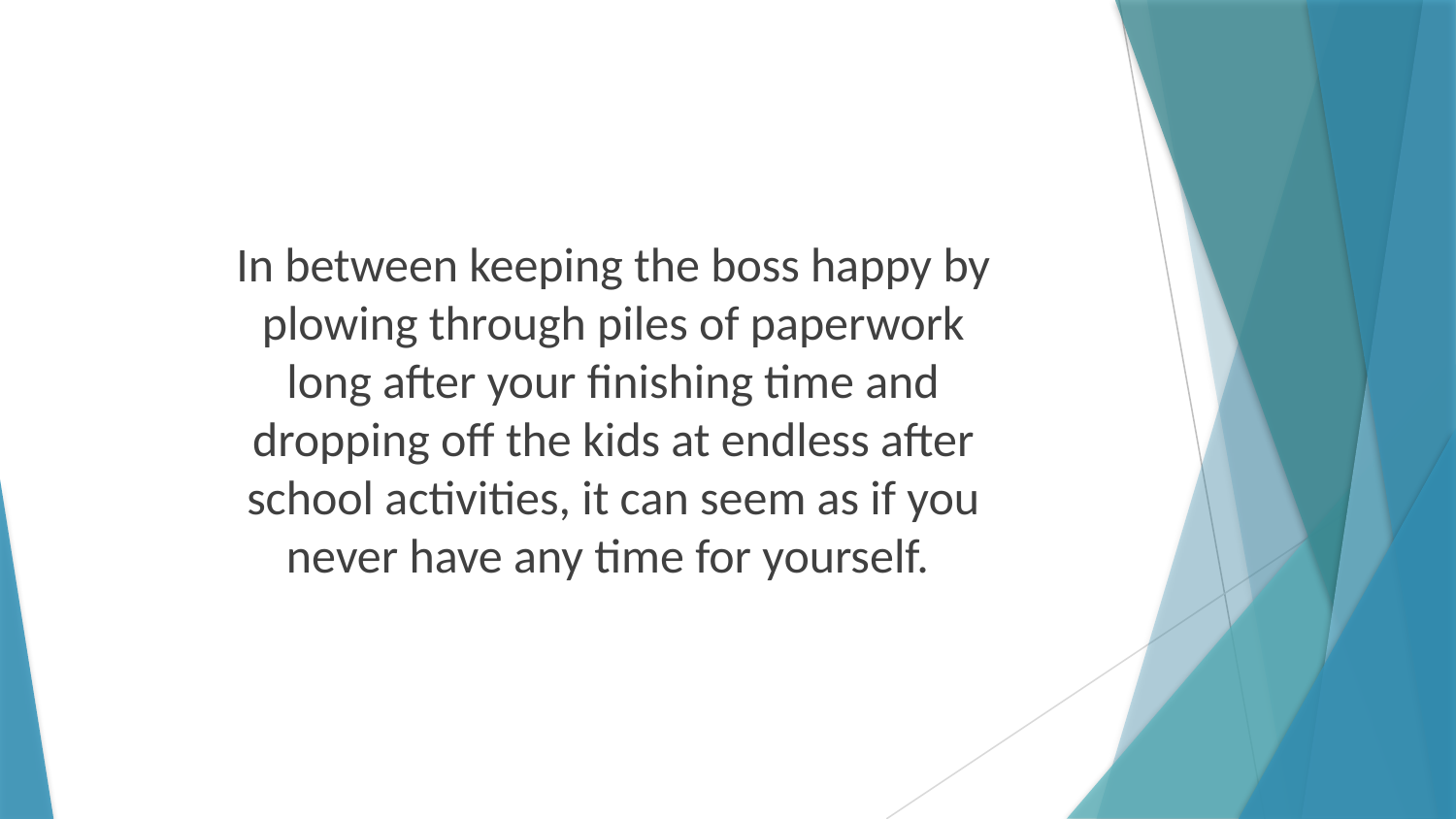

In between keeping the boss happy by plowing through piles of paperwork long after your finishing time and dropping off the kids at endless after school activities, it can seem as if you never have any time for yourself.